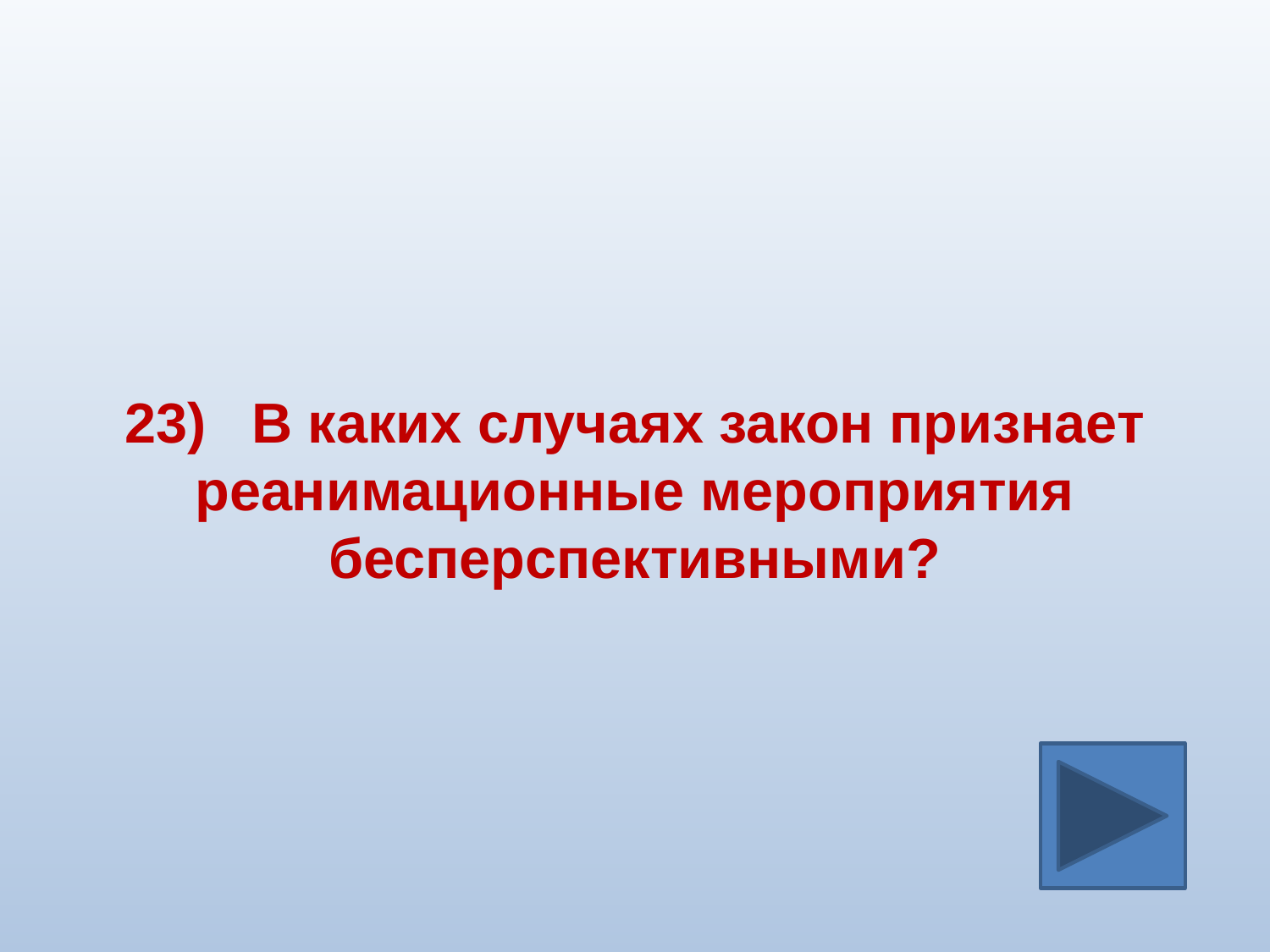

#

23)	В каких случаях закон признает реанимационные мероприятия бесперспективными?